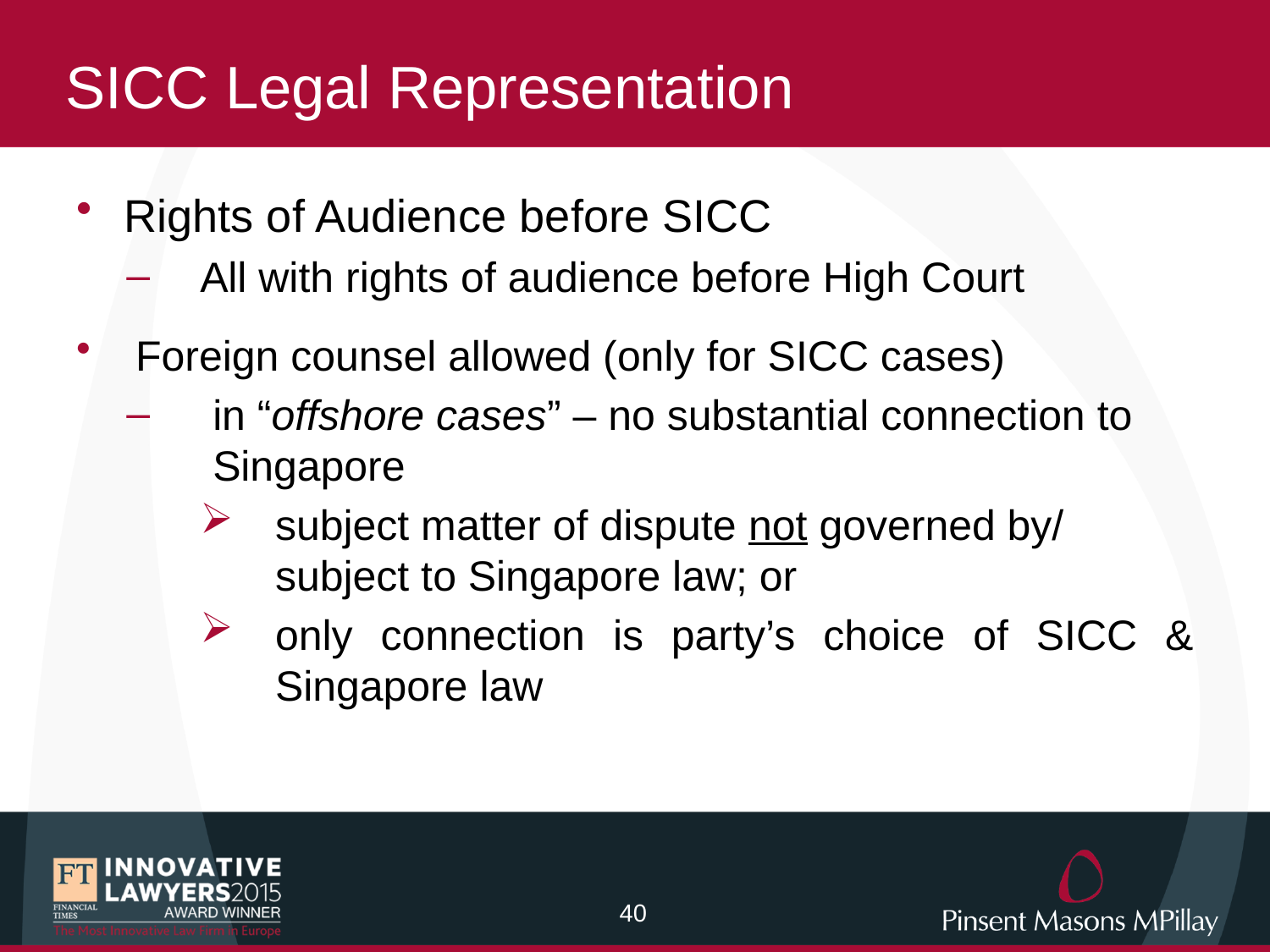

# SICC Legal Representation
Rights of Audience before SICC
All with rights of audience before High Court

 Foreign counsel allowed (only for SICC cases)
in “offshore cases” – no substantial connection to Singapore
subject matter of dispute not governed by/ subject to Singapore law; or
only connection is party’s choice of SICC & Singapore law
40